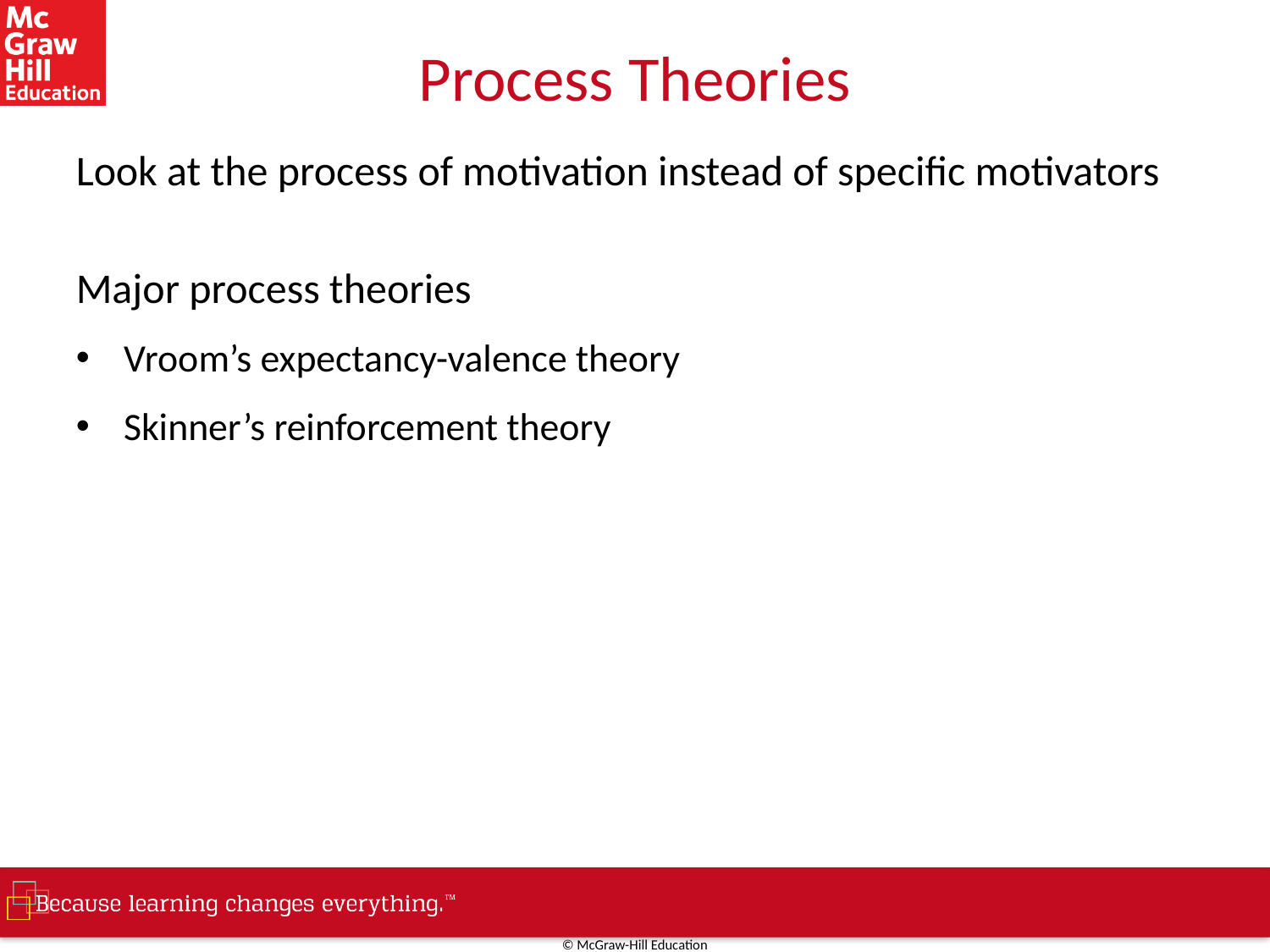

# Process Theories
Look at the process of motivation instead of specific motivators

Major process theories
Vroom’s expectancy-valence theory
Skinner’s reinforcement theory